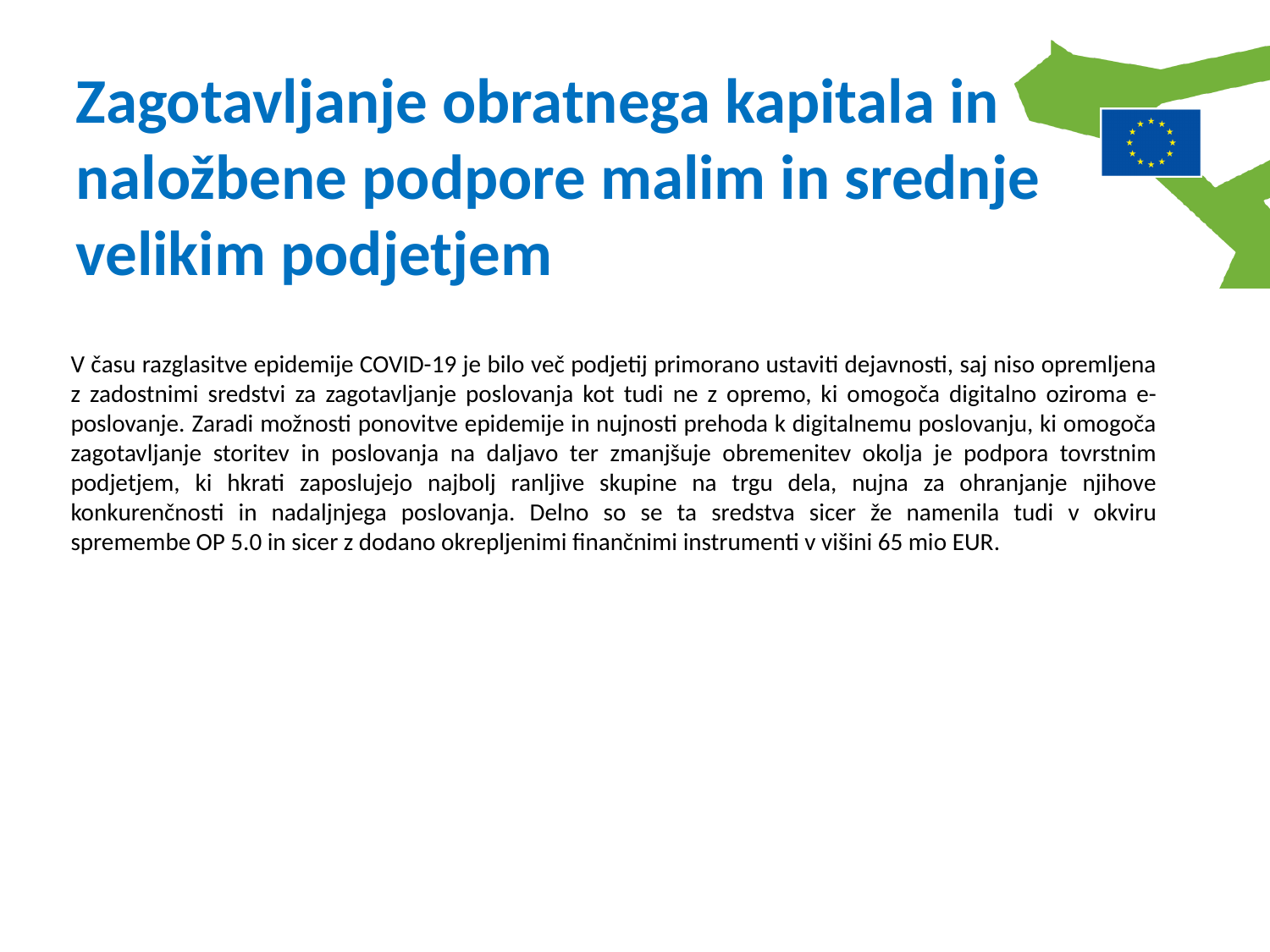

Zagotavljanje obratnega kapitala in naložbene podpore malim in srednje velikim podjetjem
V času razglasitve epidemije COVID-19 je bilo več podjetij primorano ustaviti dejavnosti, saj niso opremljena z zadostnimi sredstvi za zagotavljanje poslovanja kot tudi ne z opremo, ki omogoča digitalno oziroma e-poslovanje. Zaradi možnosti ponovitve epidemije in nujnosti prehoda k digitalnemu poslovanju, ki omogoča zagotavljanje storitev in poslovanja na daljavo ter zmanjšuje obremenitev okolja je podpora tovrstnim podjetjem, ki hkrati zaposlujejo najbolj ranljive skupine na trgu dela, nujna za ohranjanje njihove konkurenčnosti in nadaljnjega poslovanja. Delno so se ta sredstva sicer že namenila tudi v okviru spremembe OP 5.0 in sicer z dodano okrepljenimi finančnimi instrumenti v višini 65 mio EUR.